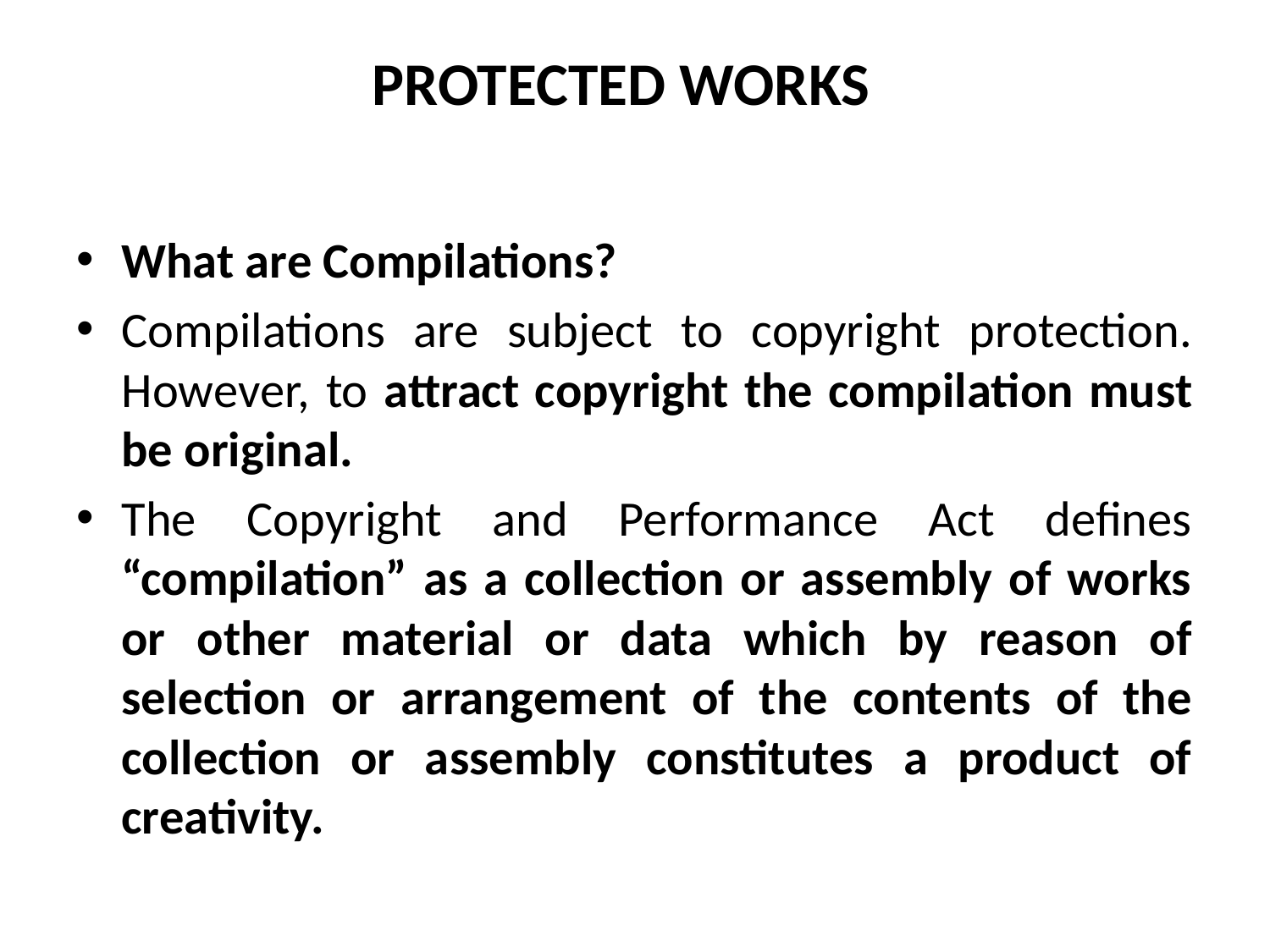

# PROTECTED WORKS
What are Compilations?
Compilations are subject to copyright protection. However, to attract copyright the compilation must be original.
The Copyright and Performance Act defines “compilation” as a collection or assembly of works or other material or data which by reason of selection or arrangement of the contents of the collection or assembly constitutes a product of creativity.